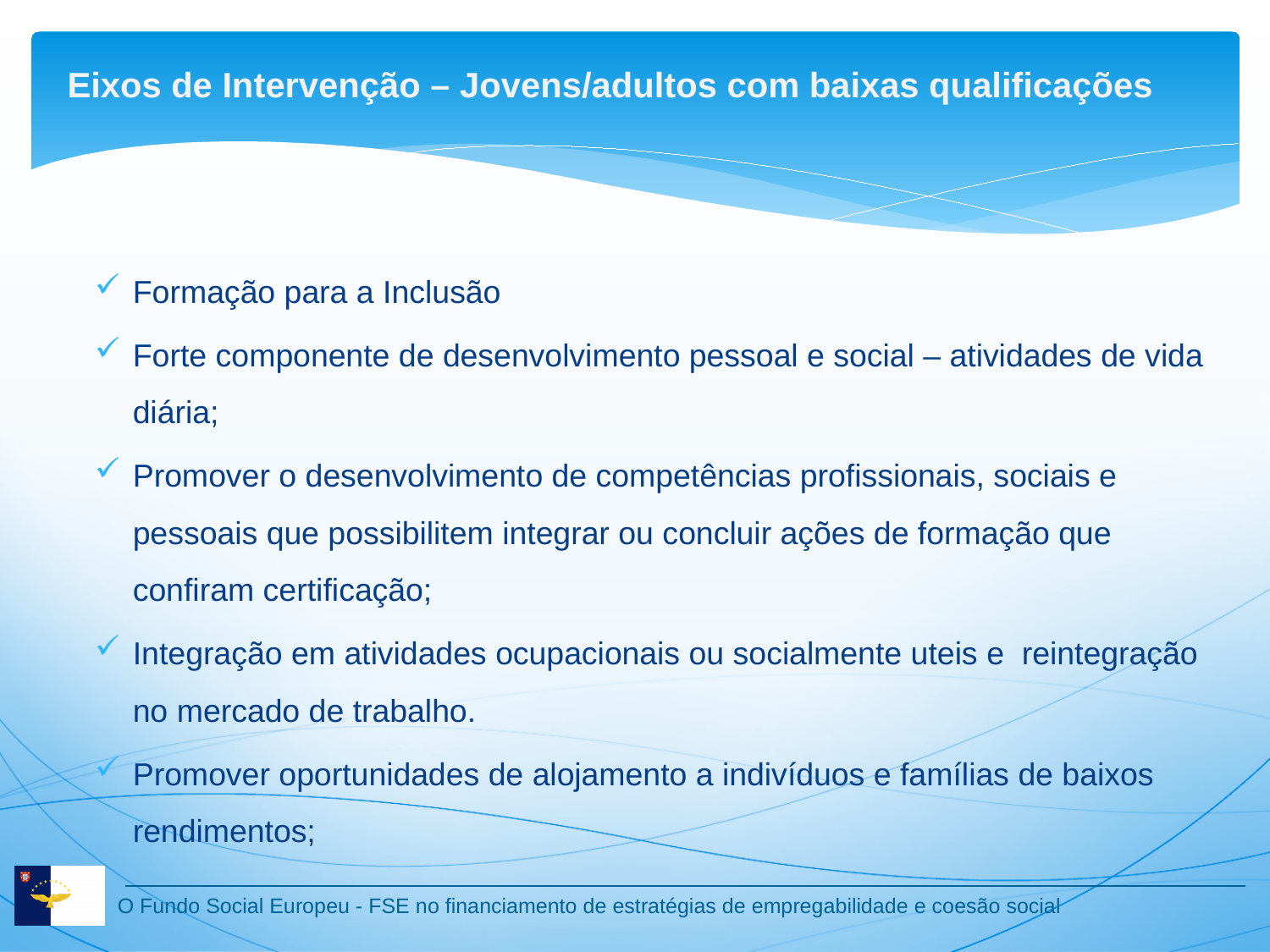

Eixos de Intervenção – Jovens/adultos com baixas qualificações
Formação para a Inclusão
Forte componente de desenvolvimento pessoal e social – atividades de vida diária;
Promover o desenvolvimento de competências profissionais, sociais e pessoais que possibilitem integrar ou concluir ações de formação que confiram certificação;
Integração em atividades ocupacionais ou socialmente uteis e  reintegração no mercado de trabalho.
Promover oportunidades de alojamento a indivíduos e famílias de baixos rendimentos;